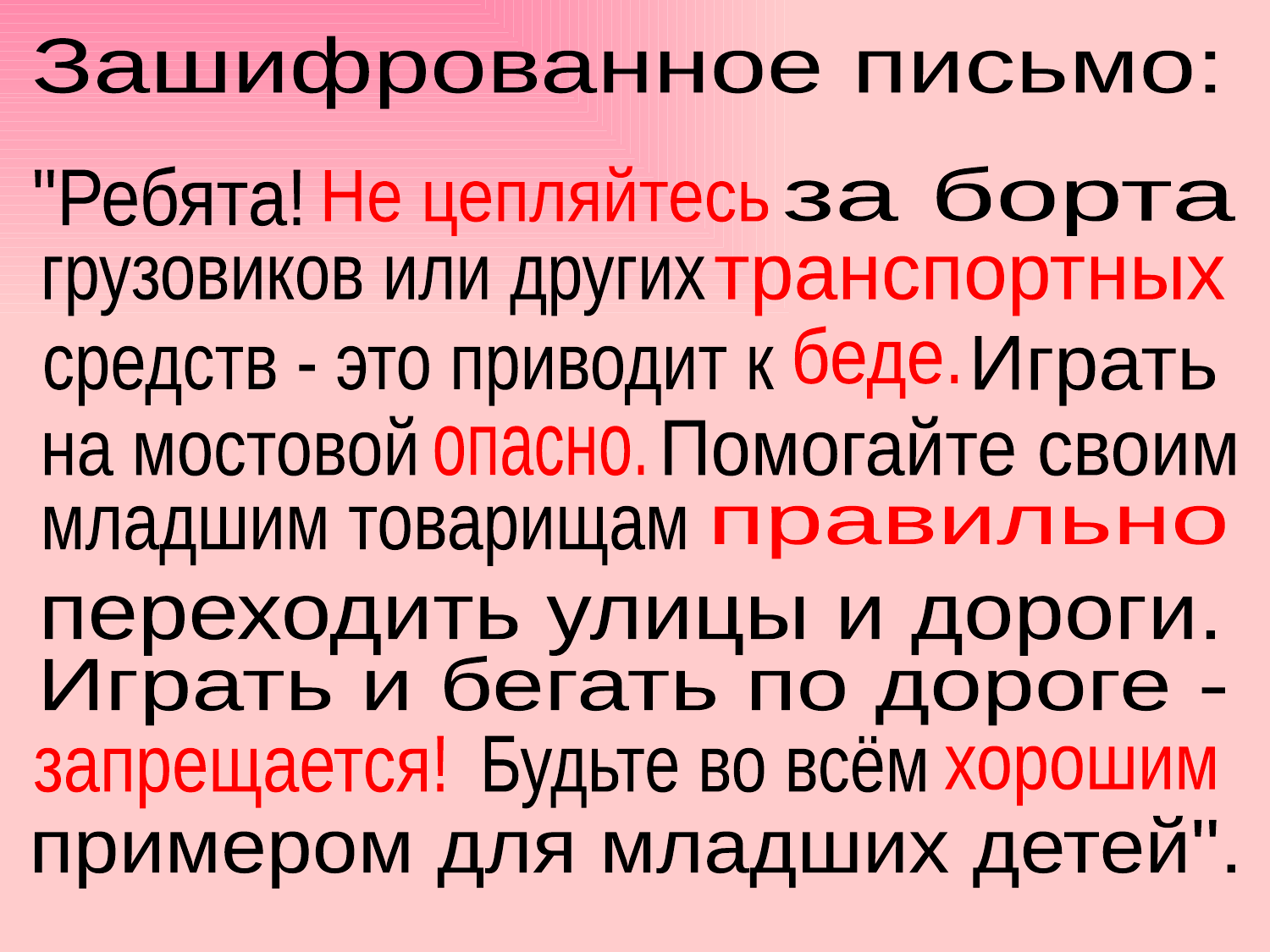

Зашифрованное письмо:
"Ребята!
Не цепляйтесь
за борта
грузовиков или других
транспортных
беде.
Играть
средств - это приводит к
на мостовой
Помогайте своим
опасно.
младшим товарищам
правильно
переходить улицы и дороги.
Играть и бегать по дороге -
запрещается!
Будьте во всём
хорошим
примером для младших детей".